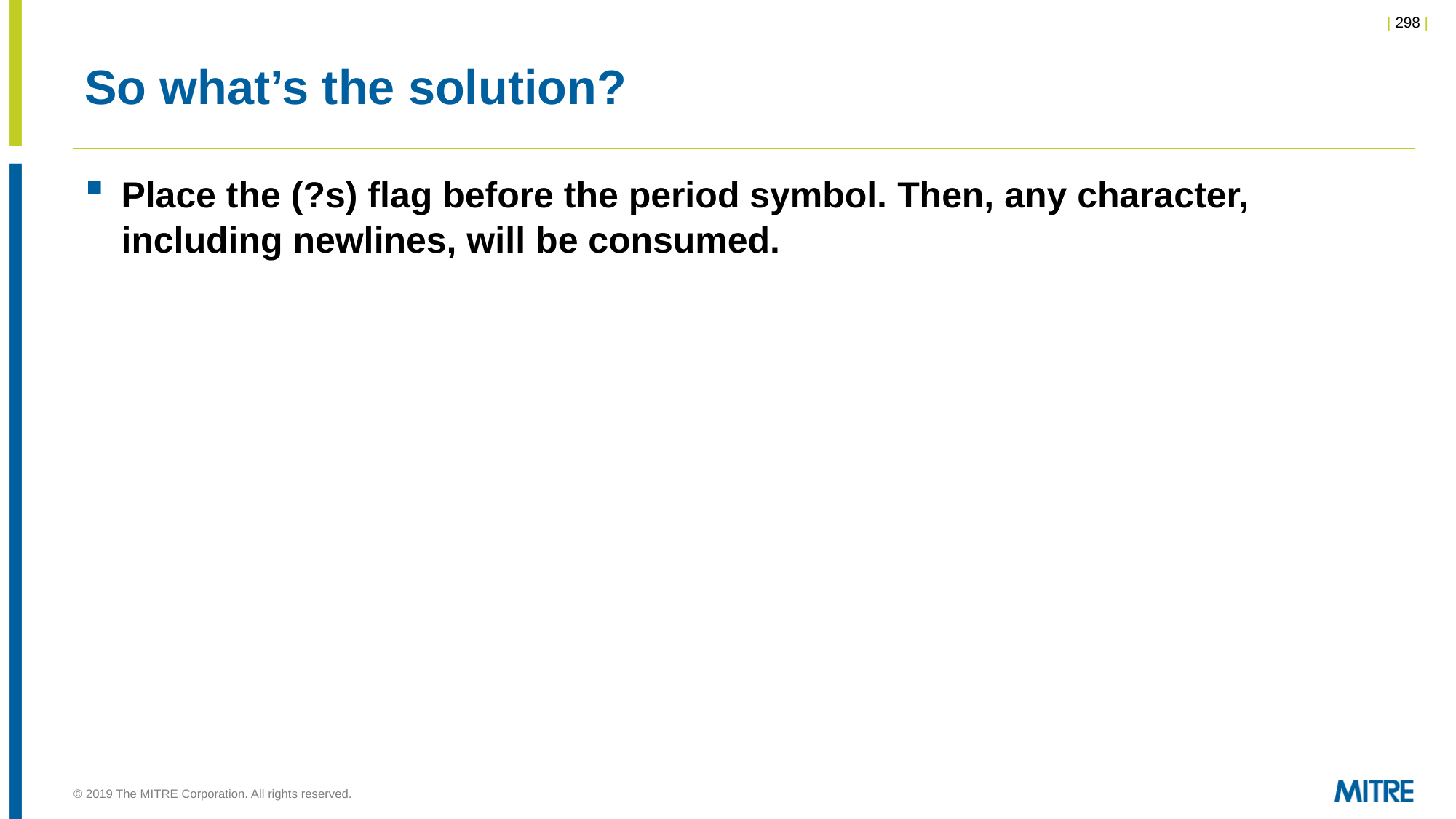

# So what’s the solution?
Place the (?s) flag before the period symbol. Then, any character, including newlines, will be consumed.
© 2019 The MITRE Corporation. All rights reserved.